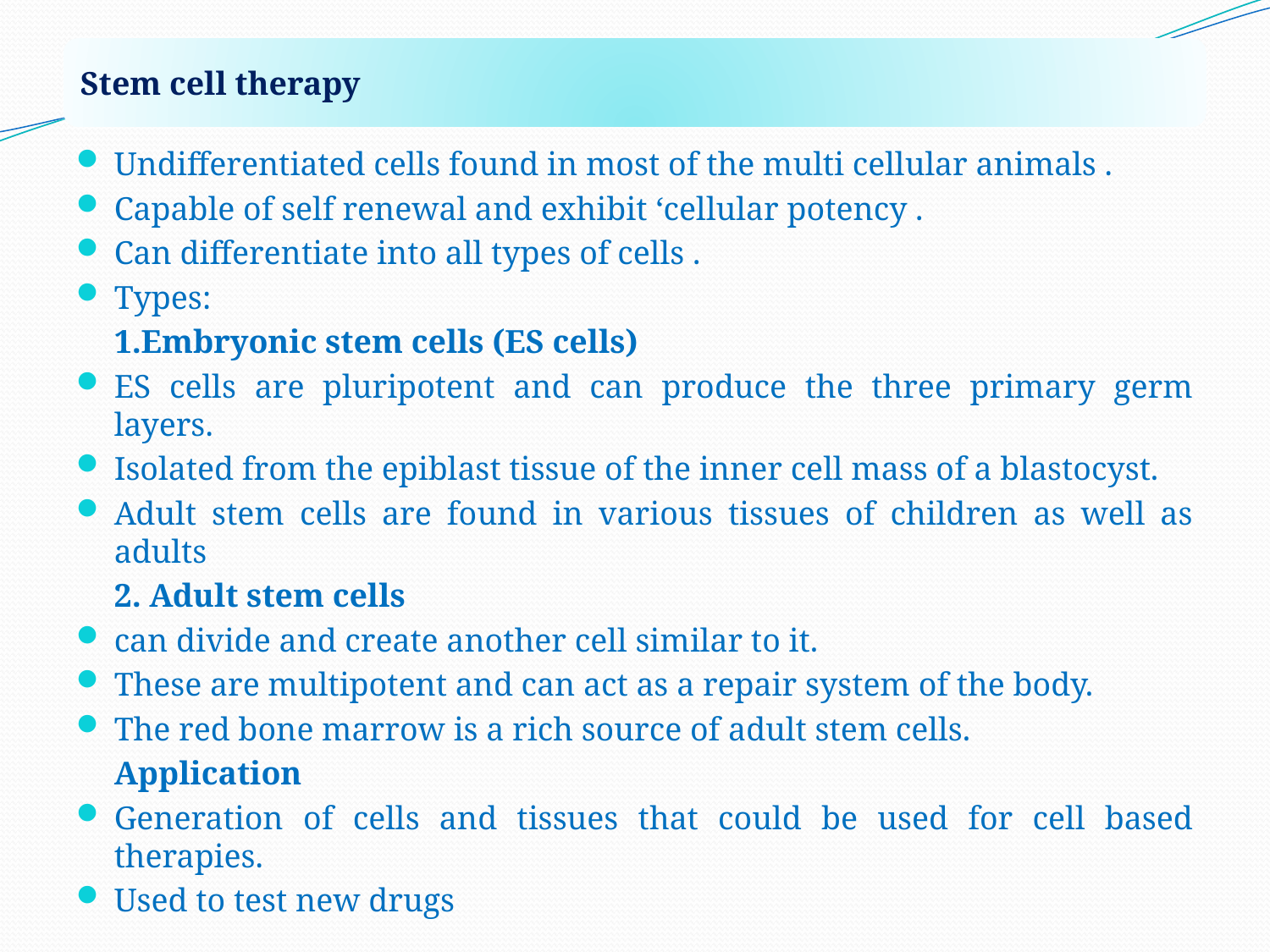

Stem cell therapy
Undifferentiated cells found in most of the multi cellular animals .
Capable of self renewal and exhibit ‘cellular potency .
Can differentiate into all types of cells .
Types:
	1.Embryonic stem cells (ES cells)
ES cells are pluripotent and can produce the three primary germ layers.
Isolated from the epiblast tissue of the inner cell mass of a blastocyst.
Adult stem cells are found in various tissues of children as well as adults
	2. Adult stem cells
can divide and create another cell similar to it.
These are multipotent and can act as a repair system of the body.
The red bone marrow is a rich source of adult stem cells.
	Application
Generation of cells and tissues that could be used for cell based therapies.
Used to test new drugs